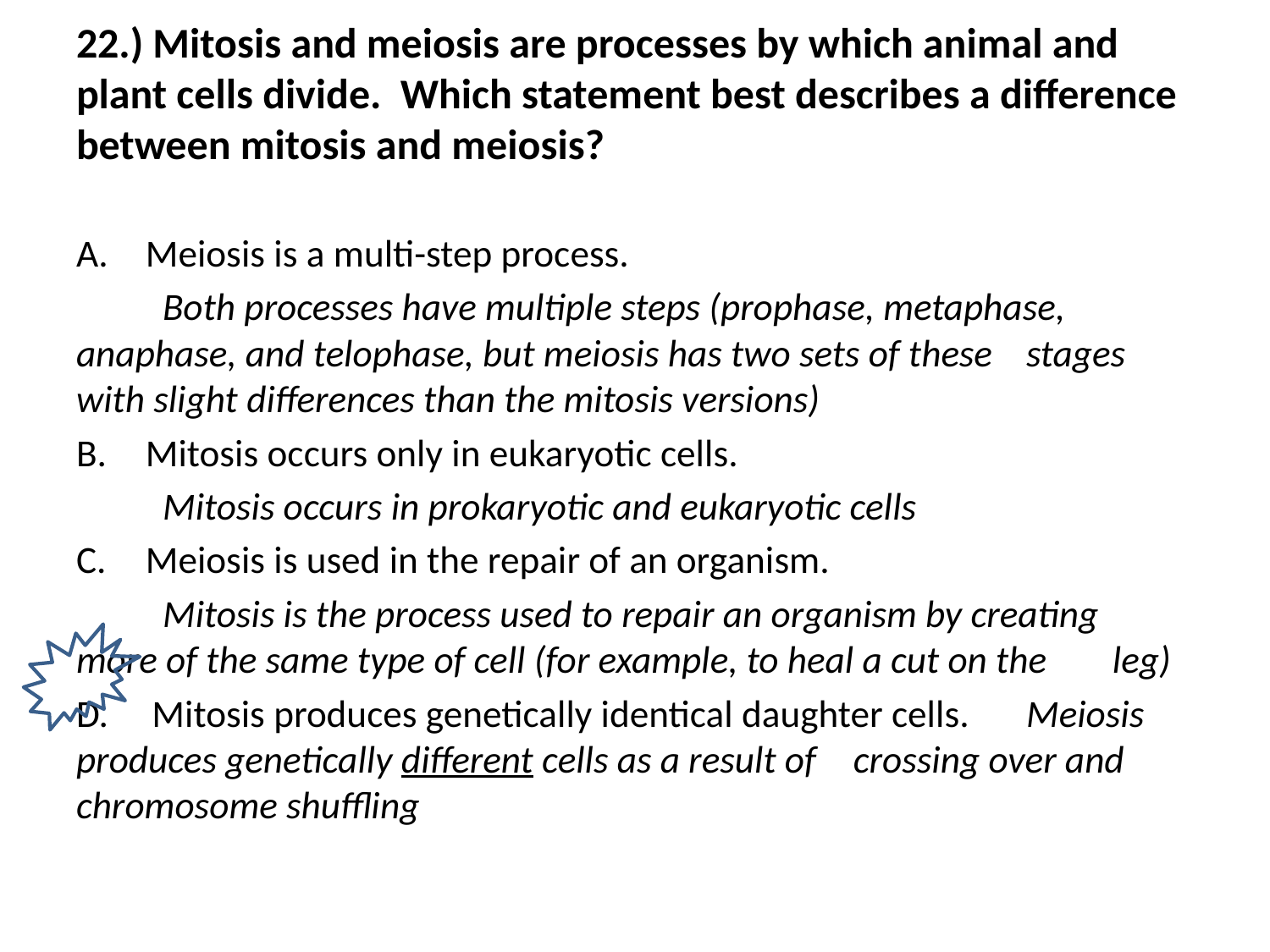

# 22.) Mitosis and meiosis are processes by which animal and plant cells divide.  Which statement best describes a difference between mitosis and meiosis?
Meiosis is a multi-step process.
	Both processes have multiple steps (prophase, metaphase, 	anaphase, and telophase, but meiosis has two sets of these 	stages with slight differences than the mitosis versions)
Mitosis occurs only in eukaryotic cells.
	Mitosis occurs in prokaryotic and eukaryotic cells
Meiosis is used in the repair of an organism.
	Mitosis is the process used to repair an organism by creating 	more of the same type of cell (for example, to heal a cut on the 	leg)
D.     Mitosis produces genetically identical daughter cells.	Meiosis produces genetically different cells as a result of 	crossing over and chromosome shuffling